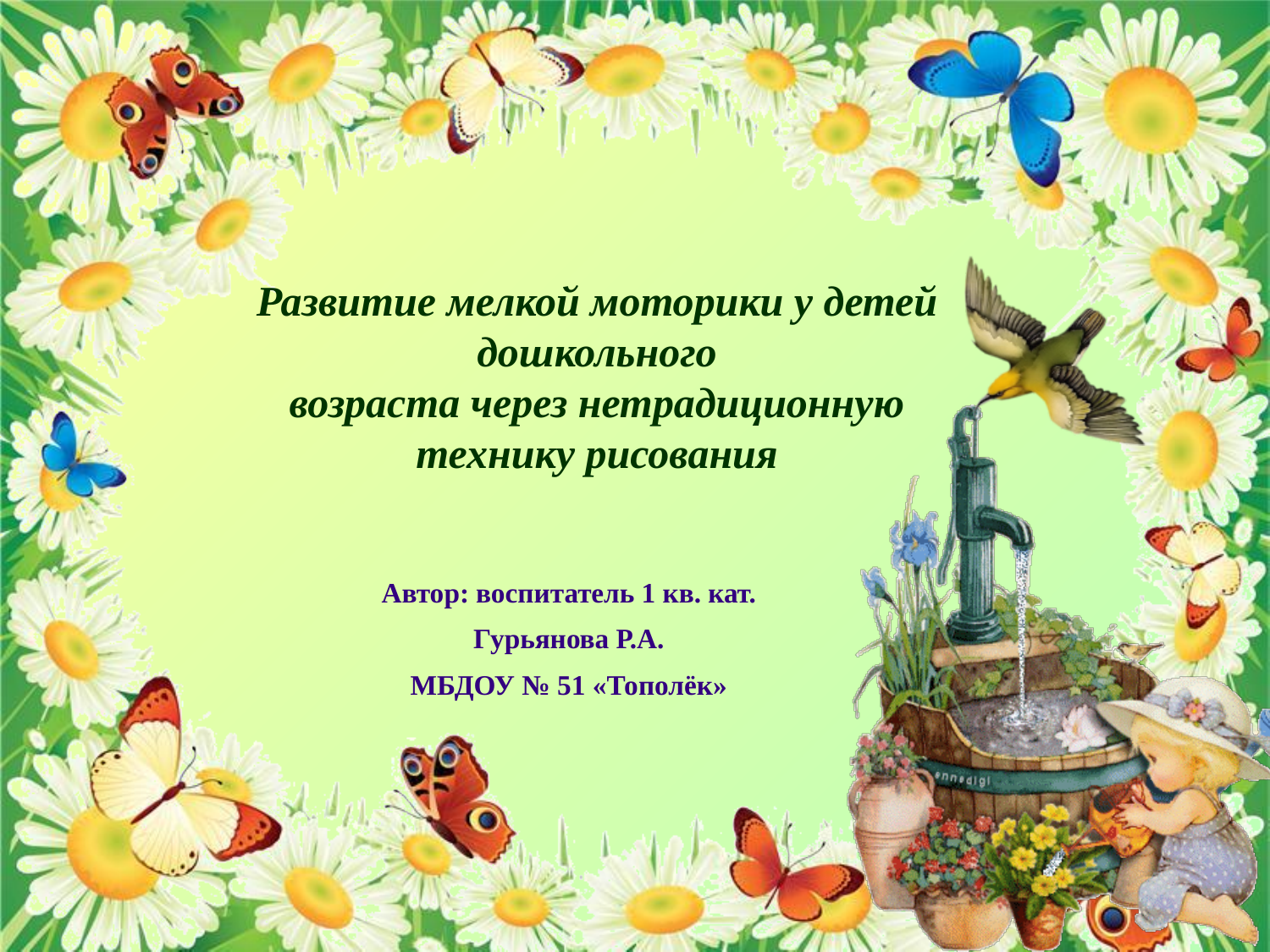

Развитие мелкой моторики у детей дошкольного
возраста через нетрадиционную технику рисования

Автор: воспитатель 1 кв. кат.
Гурьянова Р.А.
МБДОУ № 51 «Тополёк»